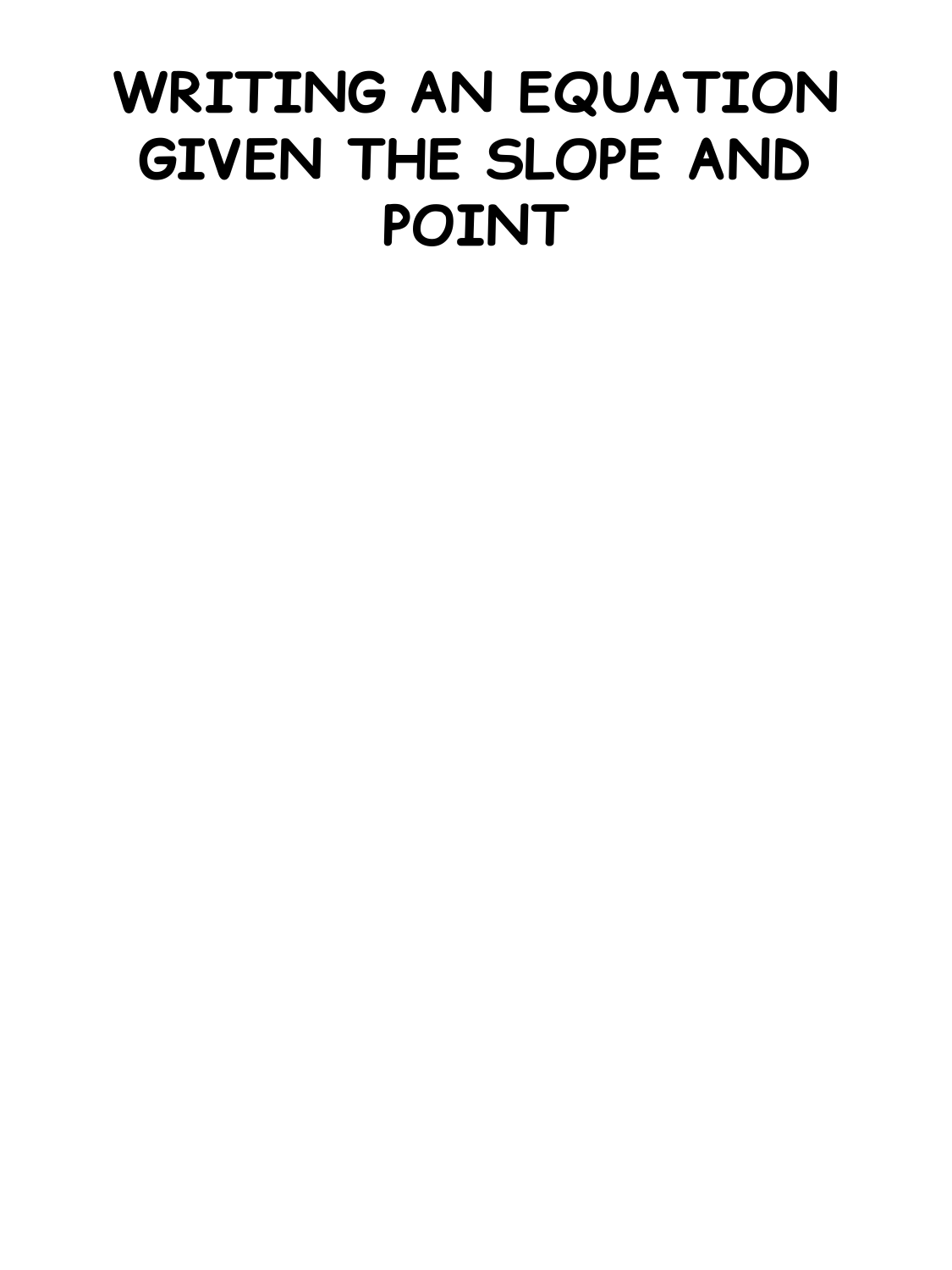

# WRITING AN EQUATION GIVEN THE SLOPE AND POINT